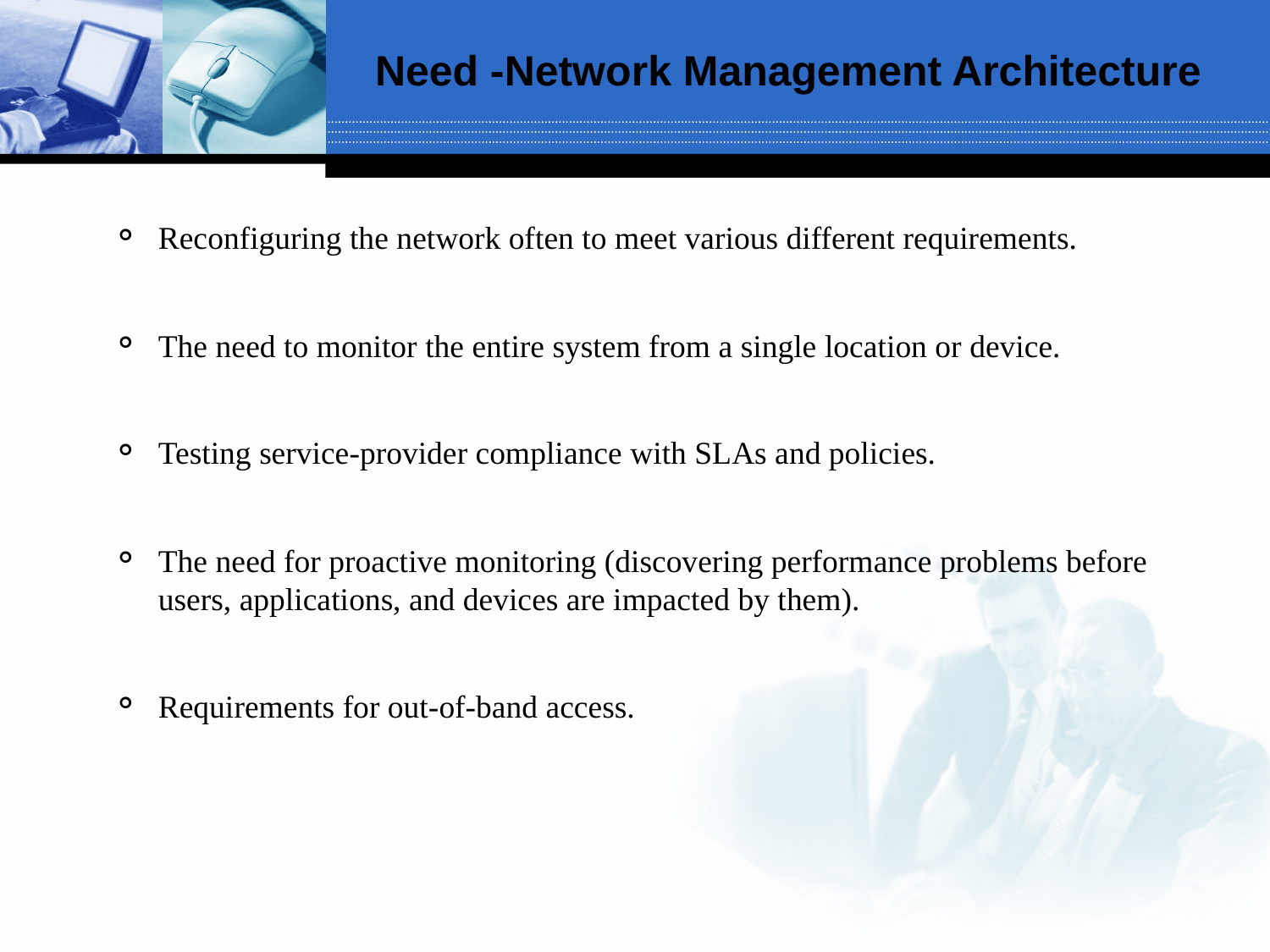

# Need -Network Management Architecture
Reconfiguring the network often to meet various different requirements.

The need to monitor the entire system from a single location or device.

Testing service-provider compliance with SLAs and policies.

The need for proactive monitoring (discovering performance problems before users, applications, and devices are impacted by them).

Requirements for out-of-band access.